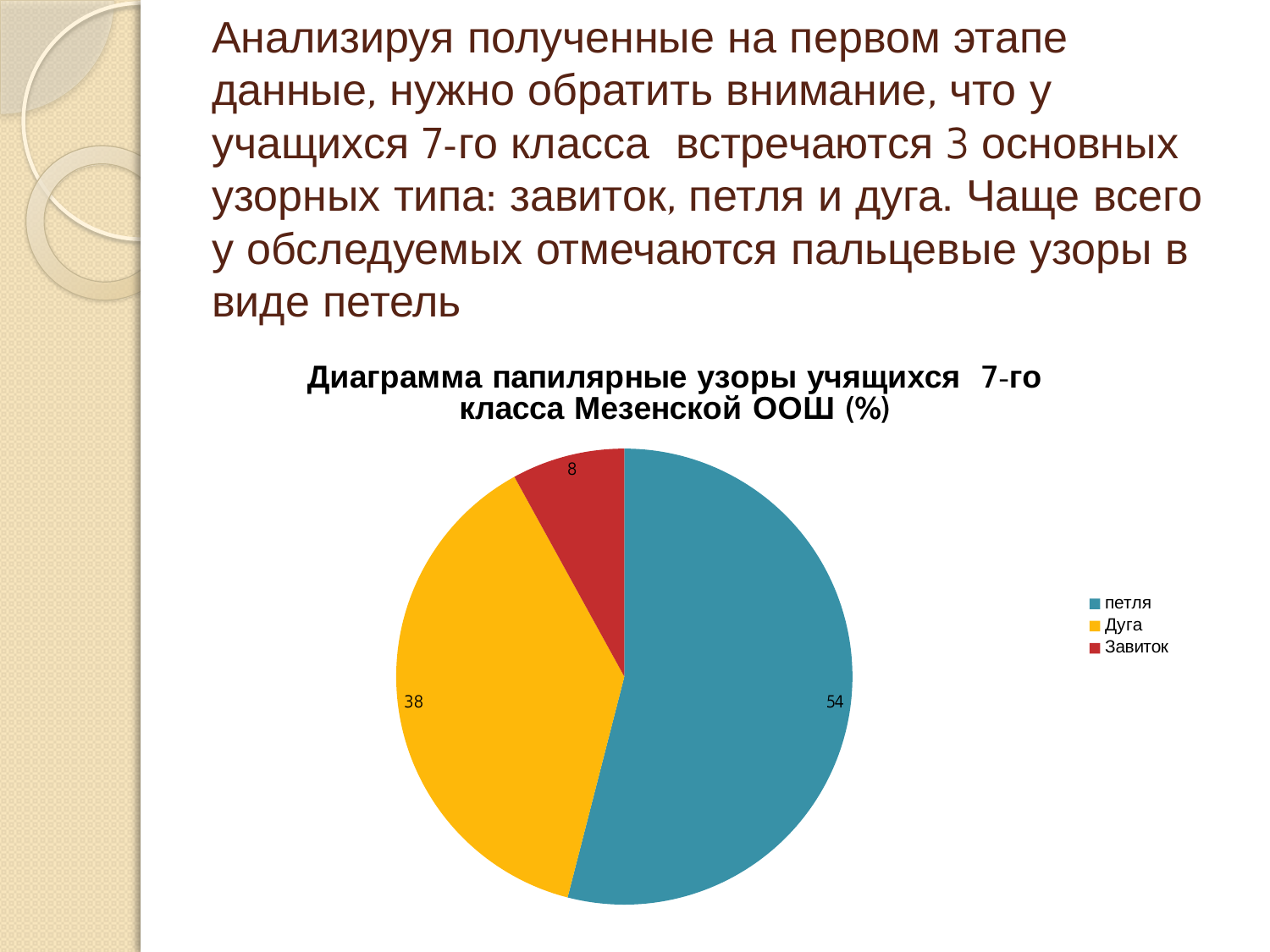

# Анализируя полученные на первом этапе данные, нужно обратить внимание, что у учащихся 7-го класса  встречаются 3 основных узорных типа: завиток, петля и дуга. Чаще всего у обследуемых отмечаются пальцевые узоры в виде петель

### Chart: Диаграмма папилярные узоры учящихся  7-го класса Мезенской ООШ (%)

| Category | Диаграмма папилярные узоры учещихся 6-7 классов Мезенской ООШ (%) |
|---|---|
| петля | 54.0 |
| Дуга | 38.0 |
| Завиток | 8.0 |